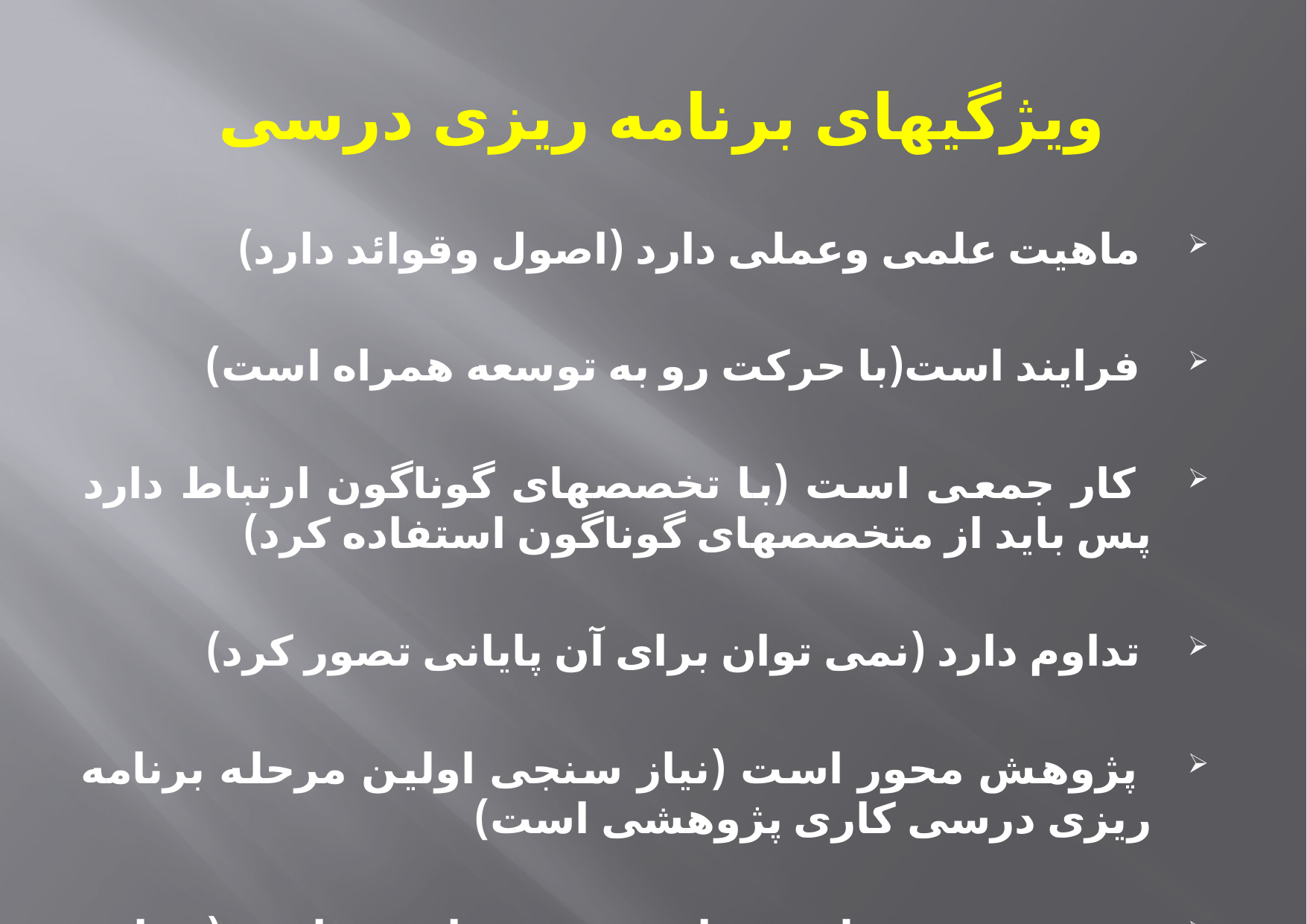

# ویژگیهای برنامه ریزی درسی
 ماهیت علمی وعملی دارد (اصول وقوائد دارد)

 فرایند است(با حرکت رو به توسعه همراه است)

 کار جمعی است (با تخصصهای گوناگون ارتباط دارد پس باید از متخصصهای گوناگون استفاده کرد)

 تداوم دارد (نمی توان برای آن پایانی تصور کرد)

 پژوهش محور است (نیاز سنجی اولین مرحله برنامه ریزی درسی کاری پژوهشی است)

 به دوره تحصیلی و ماده درسی وابسته است(برنامه درسی دوره ابتدایی تفاوت اساسی با دوره های بالاتر دارد)